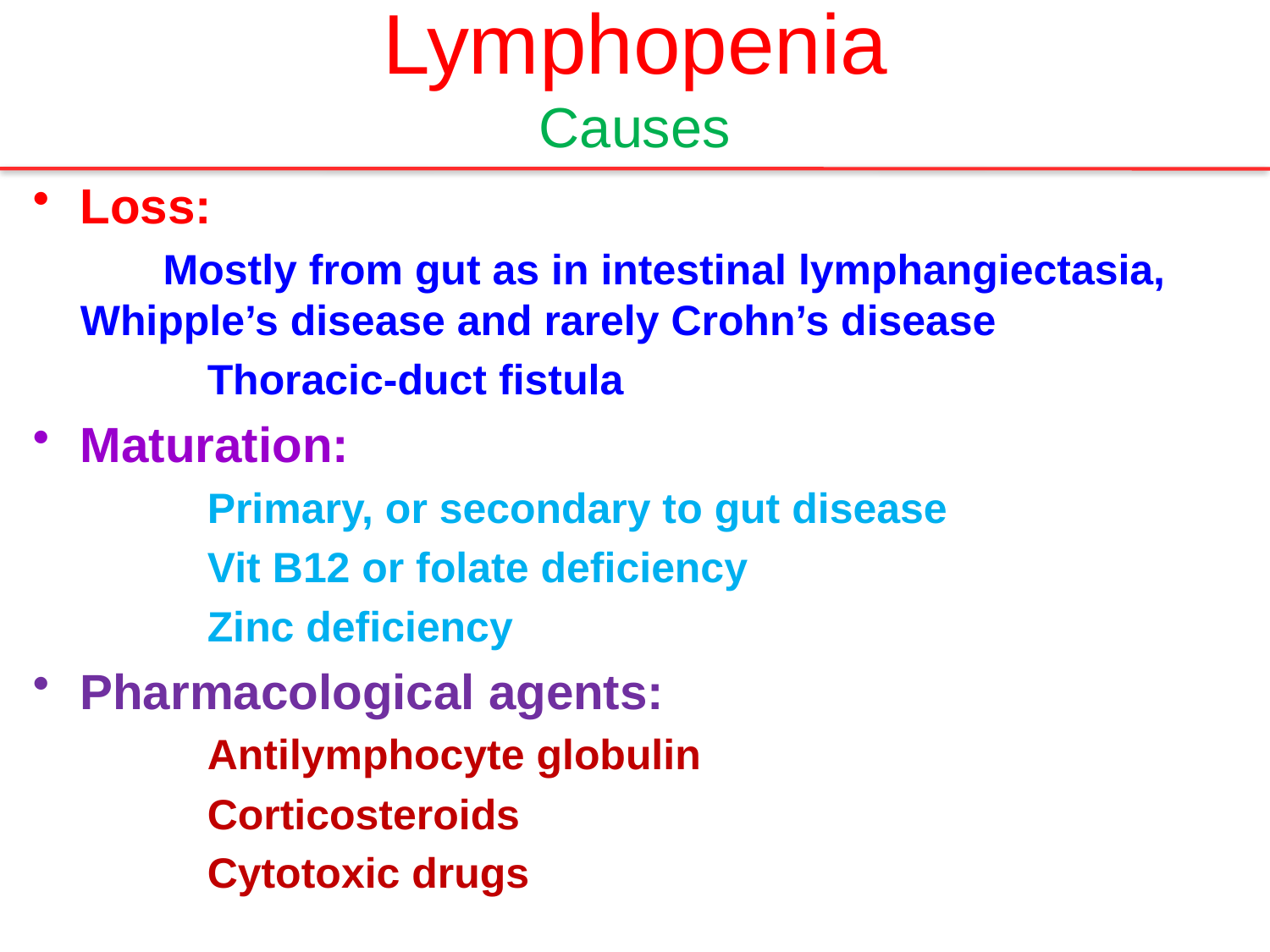

# Lymphopenia Causes
Loss:
	       Mostly from gut as in intestinal lymphangiectasia,   	Whipple’s disease and rarely Crohn’s disease
		Thoracic-duct fistula
Maturation:
 		Primary, or secondary to gut disease
		Vit B12 or folate deficiency
		Zinc deficiency
Pharmacological agents:
		Antilymphocyte globulin
		Corticosteroids
		Cytotoxic drugs